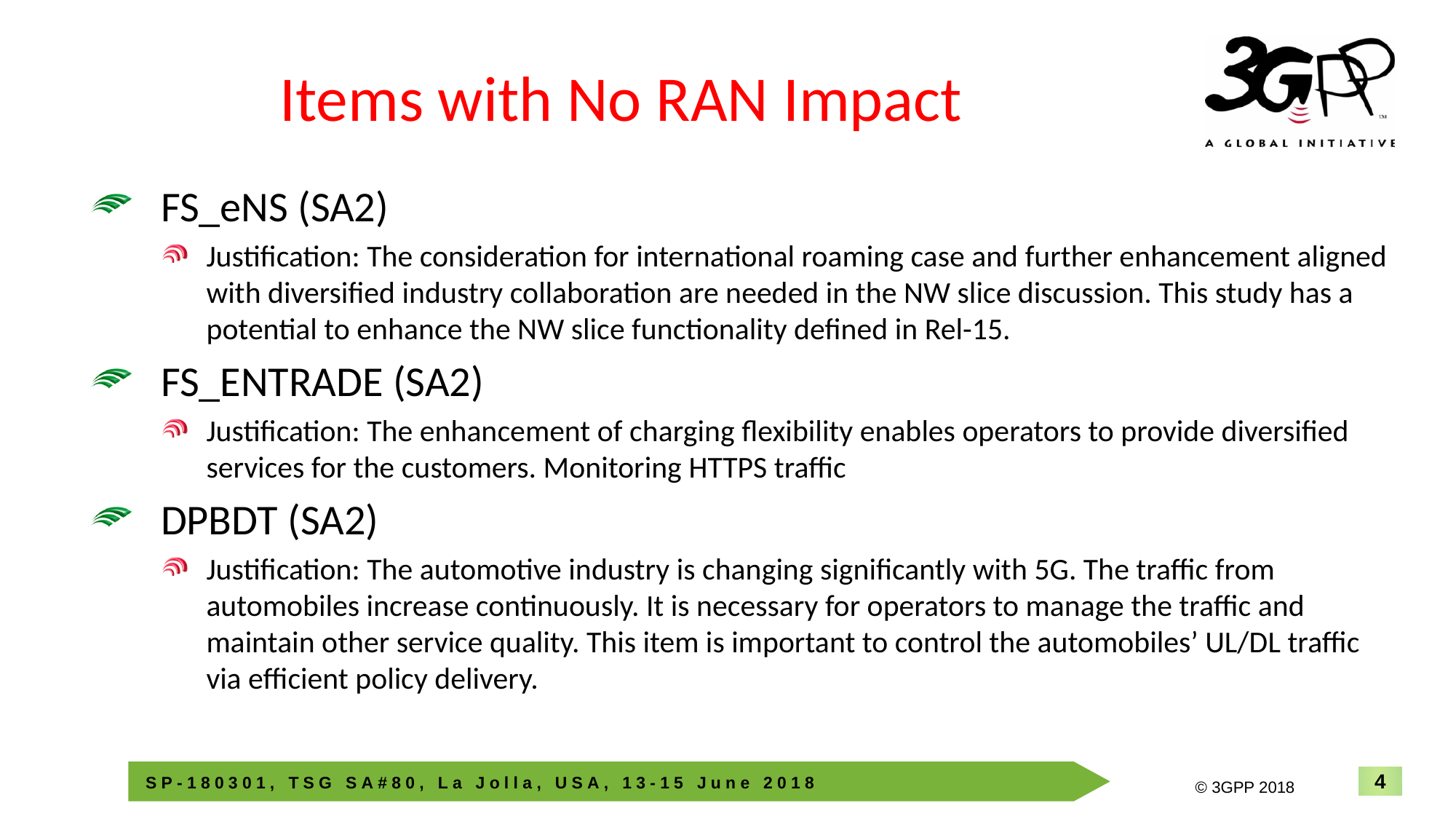

# Items with No RAN Impact
FS_eNS (SA2)
Justification: The consideration for international roaming case and further enhancement aligned with diversified industry collaboration are needed in the NW slice discussion. This study has a potential to enhance the NW slice functionality defined in Rel-15.
FS_ENTRADE (SA2)
Justification: The enhancement of charging flexibility enables operators to provide diversified services for the customers. Monitoring HTTPS traffic
DPBDT (SA2)
Justification: The automotive industry is changing significantly with 5G. The traffic from automobiles increase continuously. It is necessary for operators to manage the traffic and maintain other service quality. This item is important to control the automobiles’ UL/DL traffic via efficient policy delivery.